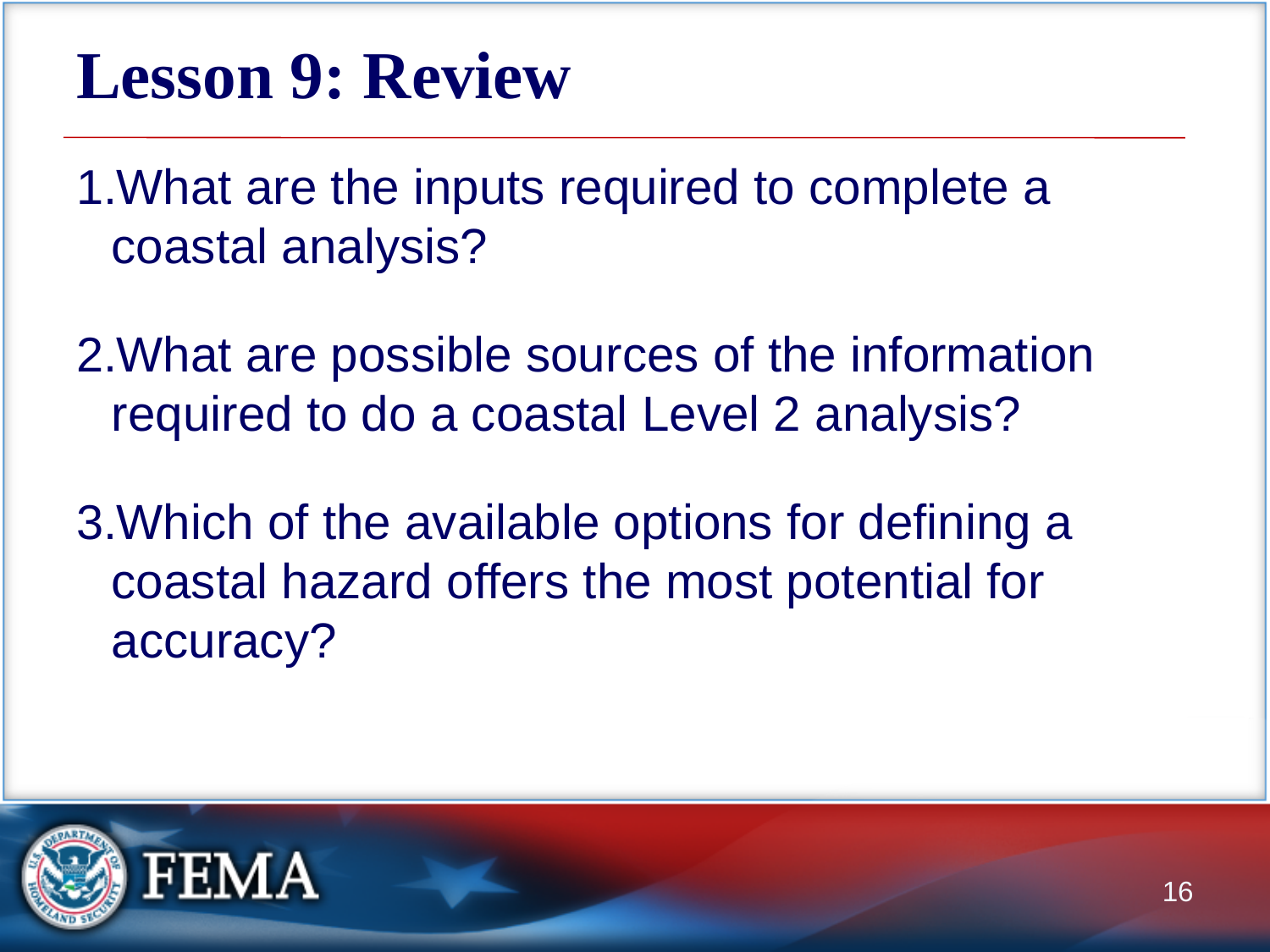

# Lesson 9: Review
What are the inputs required to complete a coastal analysis?
What are possible sources of the information required to do a coastal Level 2 analysis?
Which of the available options for defining a coastal hazard offers the most potential for accuracy?
16